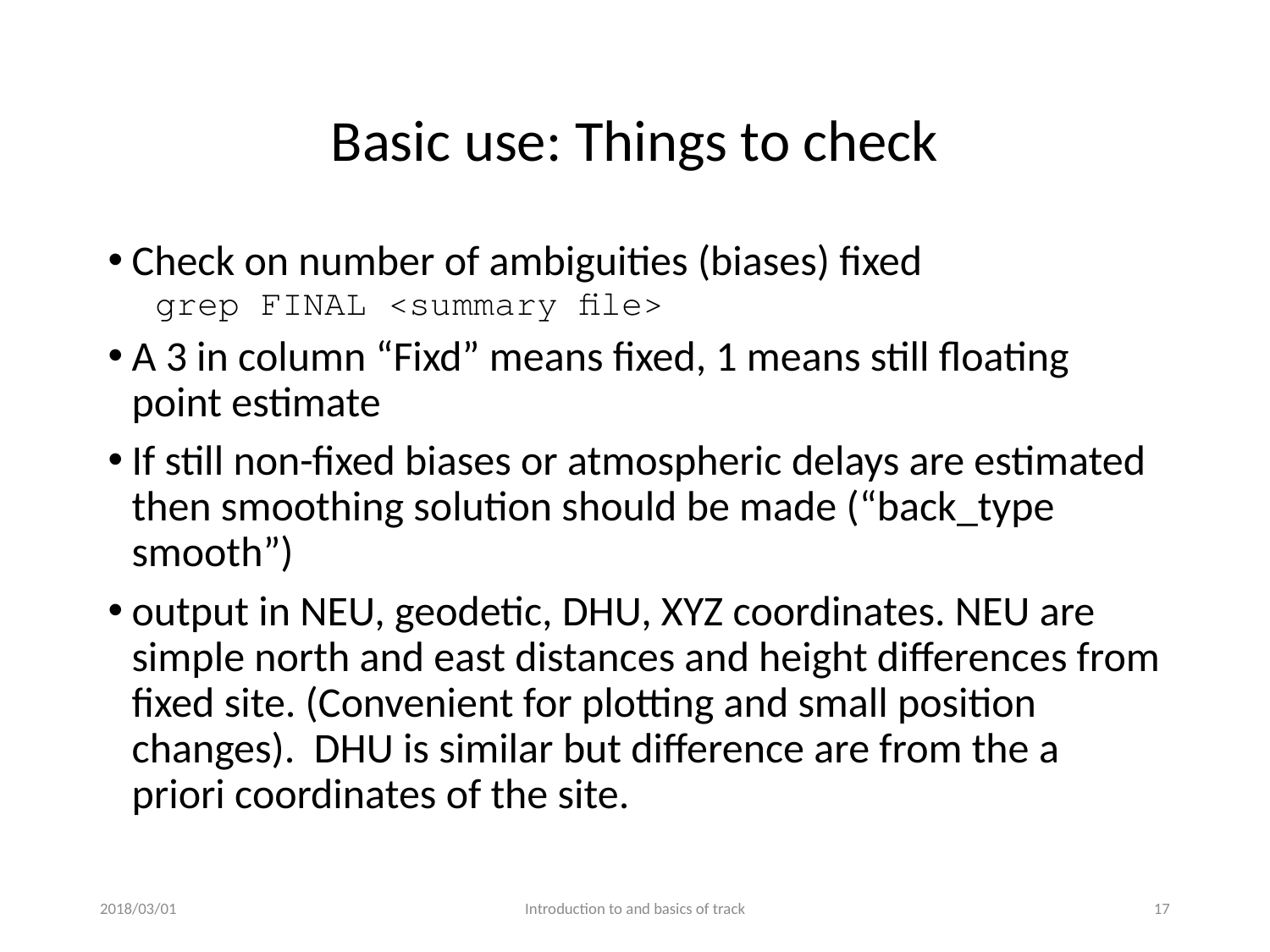

# Basic use: Things to check
Check on number of ambiguities (biases) fixed
grep FINAL <summary file>
A 3 in column “Fixd” means fixed, 1 means still floating point estimate
If still non-fixed biases or atmospheric delays are estimated then smoothing solution should be made (“back_type smooth”)
output in NEU, geodetic, DHU, XYZ coordinates. NEU are simple north and east distances and height differences from fixed site. (Convenient for plotting and small position changes).  DHU is similar but difference are from the a priori coordinates of the site.
2018/03/01
Introduction to and basics of track
17